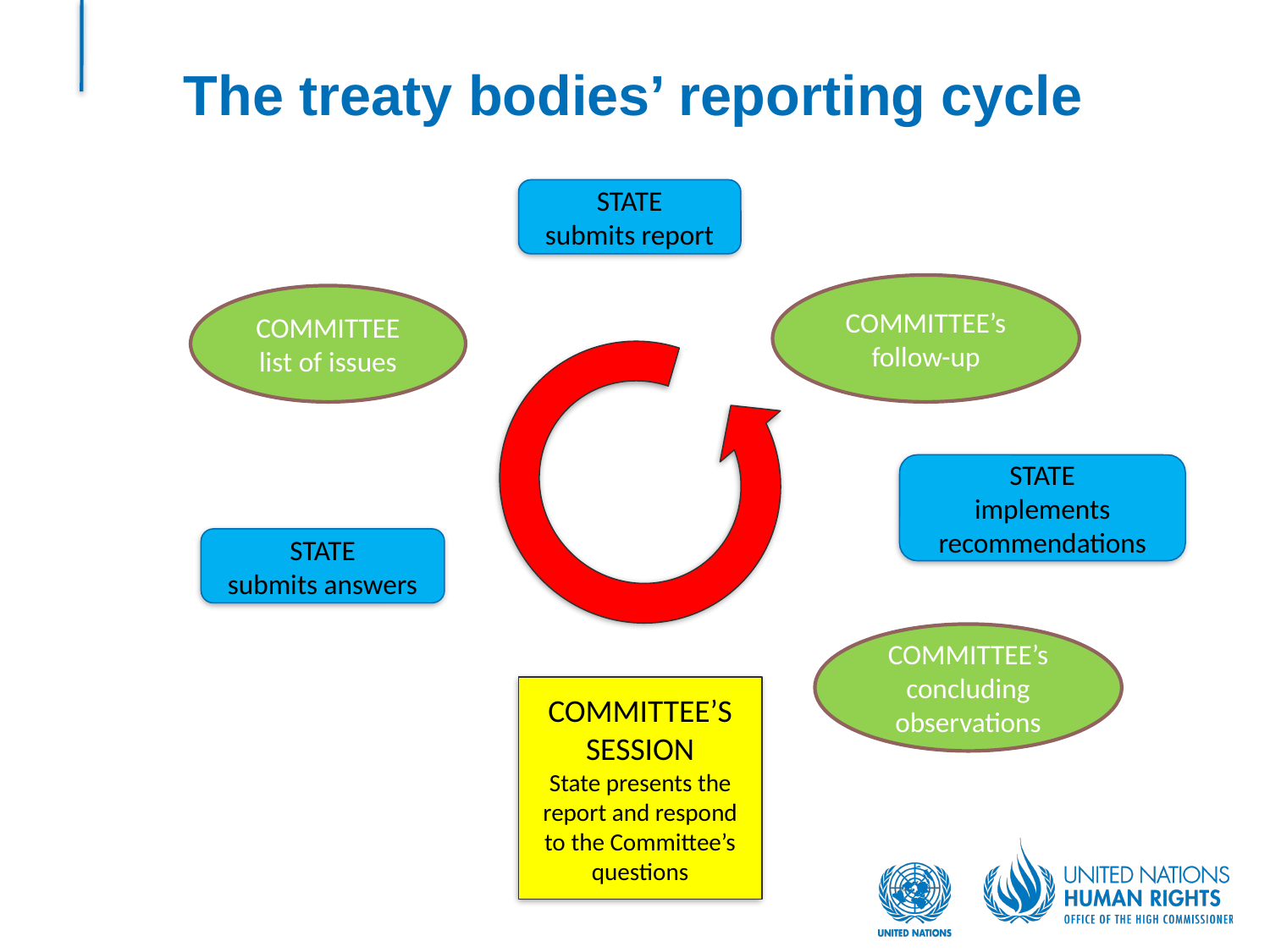

# The treaty bodies’ reporting cycle
STATE
submits report
COMMITTEE’s
follow-up
COMMITTEE
list of issues

STATE
implements recommendations
STATE
submits answers
COMMITTEE’s
concluding observations
COMMITTEE’S SESSION
State presents the report and respond to the Committee’s questions